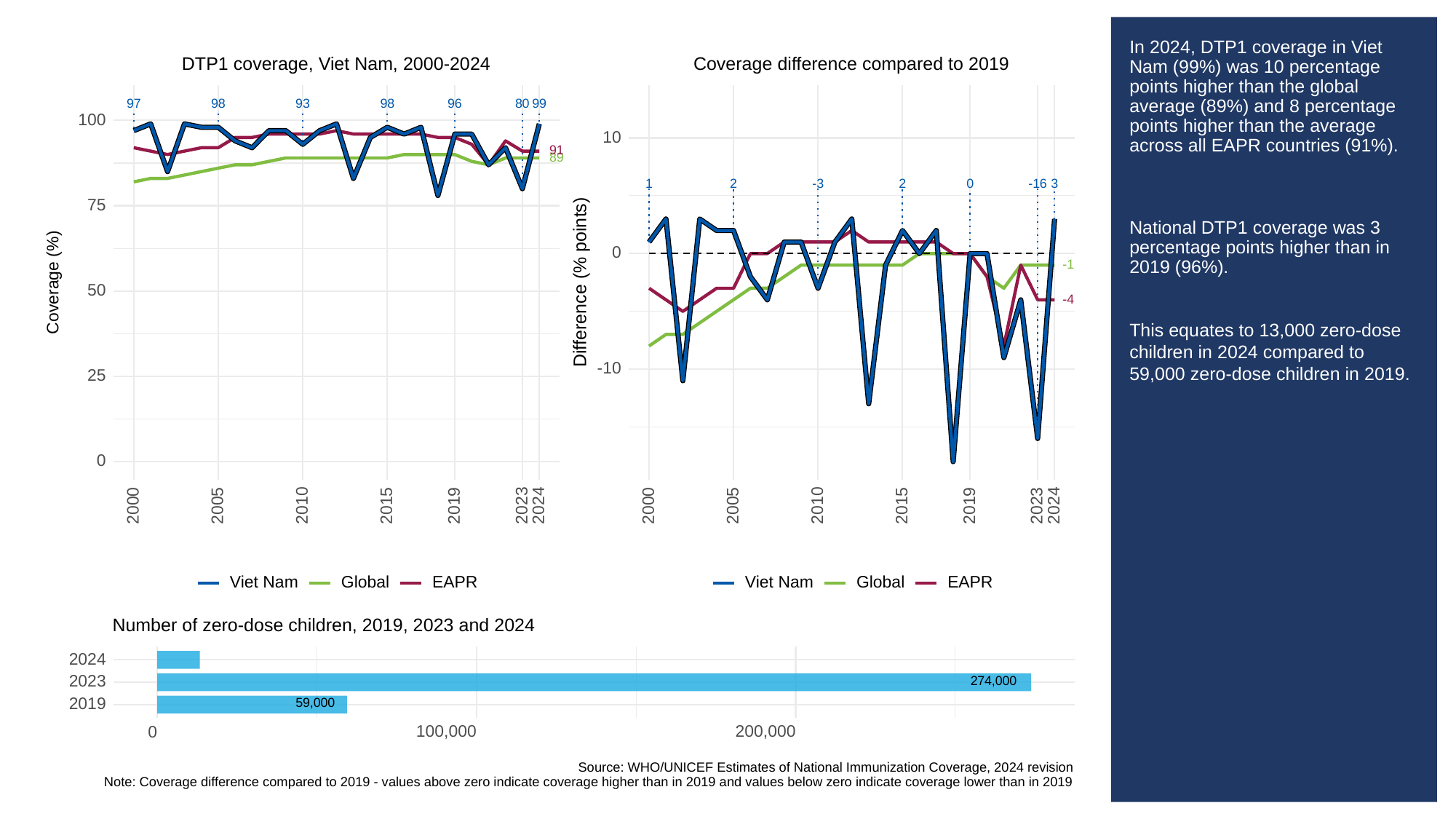

# In 2024, DTP1 coverage in Viet Nam (99%) was 10 percentage points higher than the global average (89%) and 8 percentage points higher than the average across all EAPR countries (91%).

National DTP1 coverage was 3 percentage points higher than in 2019 (96%).

This equates to 13,000 zero-dose children in 2024 compared to 59,000 zero-dose children in 2019.

Coverage difference compared to 2019
DTP1 coverage, Viet Nam, 2000-2024

93
97
98
98
96
80
99

100

10

91
89

-3
3
0
-16
1
2
2

75

0

-1
Difference (% points)
Coverage (%)
50

-4

-10

25

0

2023
2023
2000
2005
2010
2015
2019
2024
2000
2005
2010
2015
2019
2024
Global
Global
Viet Nam
Viet Nam
EAPR
EAPR

Number of zero-dose children, 2019, 2023 and 2024

2024

274,000
2023

59,000
2019

100,000
200,000
0
Source: WHO/UNICEF Estimates of National Immunization Coverage, 2024 revision
Note: Coverage difference compared to 2019 - values above zero indicate coverage higher than in 2019 and values below zero indicate coverage lower than in 2019